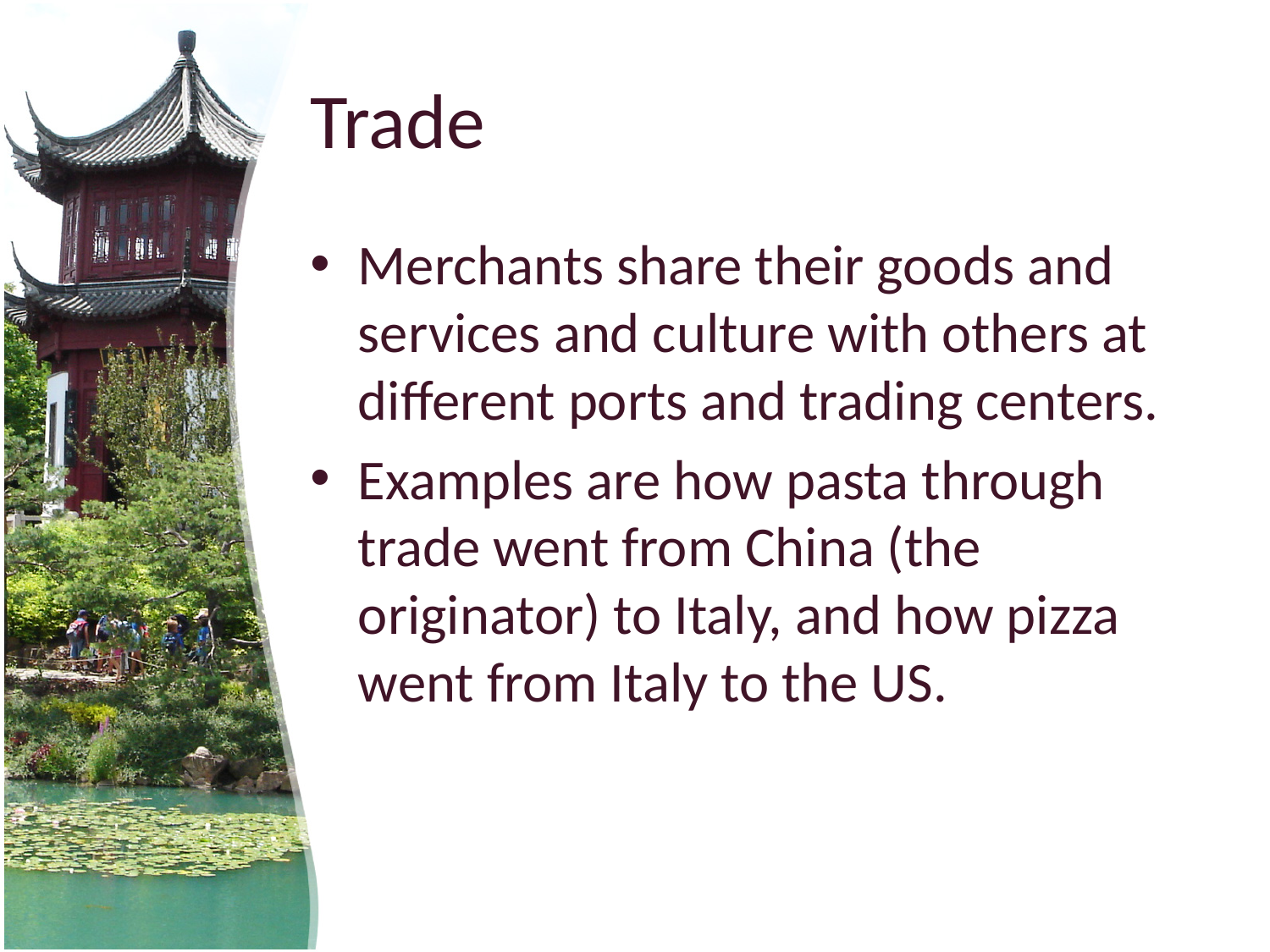

# Trade
Merchants share their goods and services and culture with others at different ports and trading centers.
Examples are how pasta through trade went from China (the originator) to Italy, and how pizza went from Italy to the US.